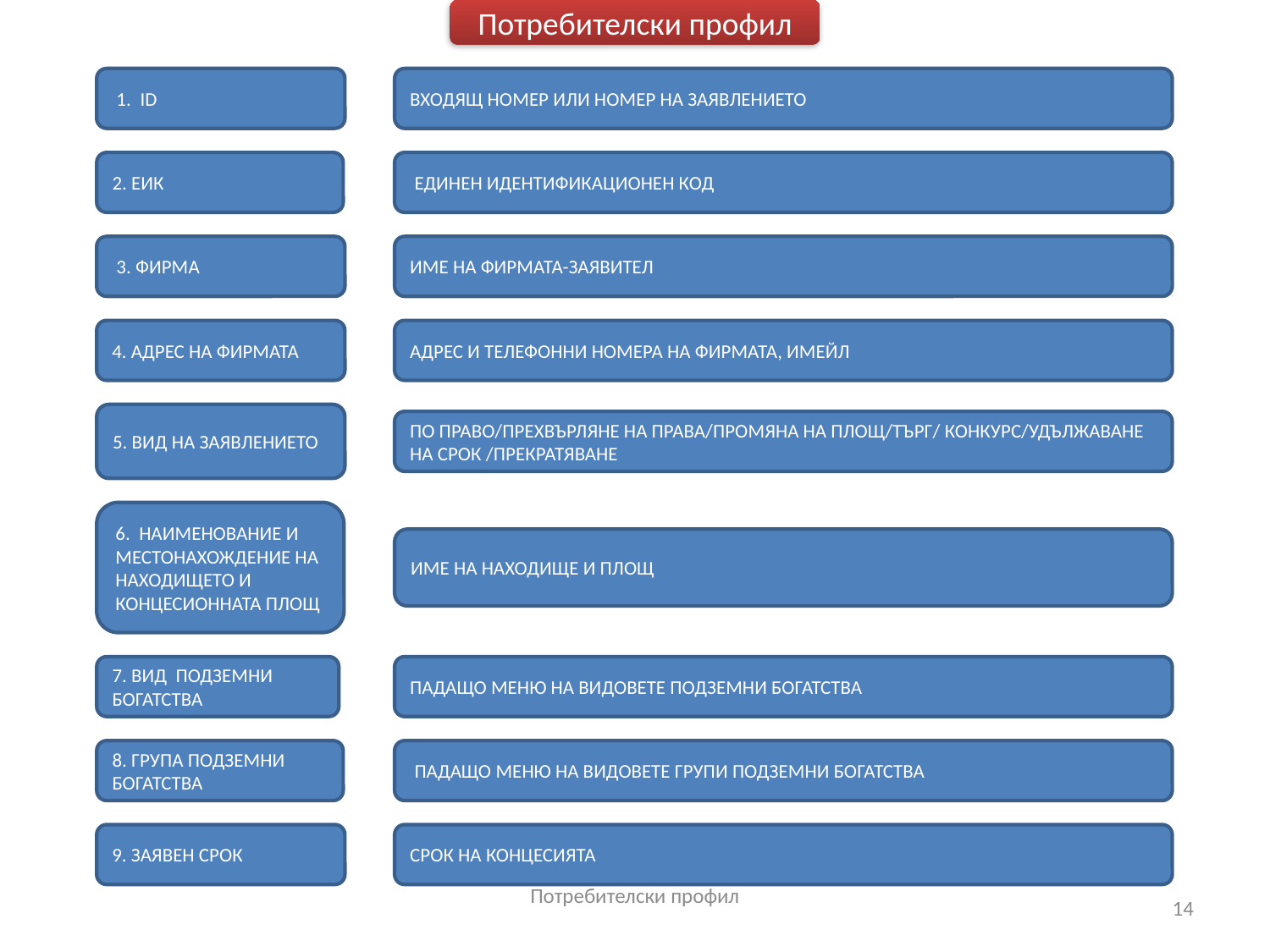

Потребителски профил
 1.  ID
Входящ номер или номер на заявлението
2. ЕИК
 Единен идентификационен код
 3. ФИРМА
име на фирмата-заявител
4. Адрес на фирмата
Адрес и Телефонни номера на фирмата, имейл
5. ВИД НА ЗАЯВЛЕНИЕТО
По право/прехвърляне на права/промяна на площ/търг/ конкурс/удължаване на срок /ПРЕКРАТЯВАНЕ
6.  НАИМЕНОВАНИЕ И МЕСТОНАХОЖДЕНИЕ НА НАХОДИЩЕТО И КОНЦЕСИОННАТА ПЛОЩ
ИМЕ НА НАХОДИЩЕ И ПЛОЩ
7. Вид  подземни богатства
ПАДАЩО МЕНЮ НА ВИДОВЕТЕ ПОДЗЕМНИ БОГАТСТВА
8. Група подземни богатства
 ПАДАЩО МЕНЮ НА ВИДОВЕТЕ ГРУПИ ПОДЗЕМНИ БОГАТСТВА
9. ЗАЯВЕН СРОК
СРОК НА КОНЦЕСИЯТА
Потребителски профил

14